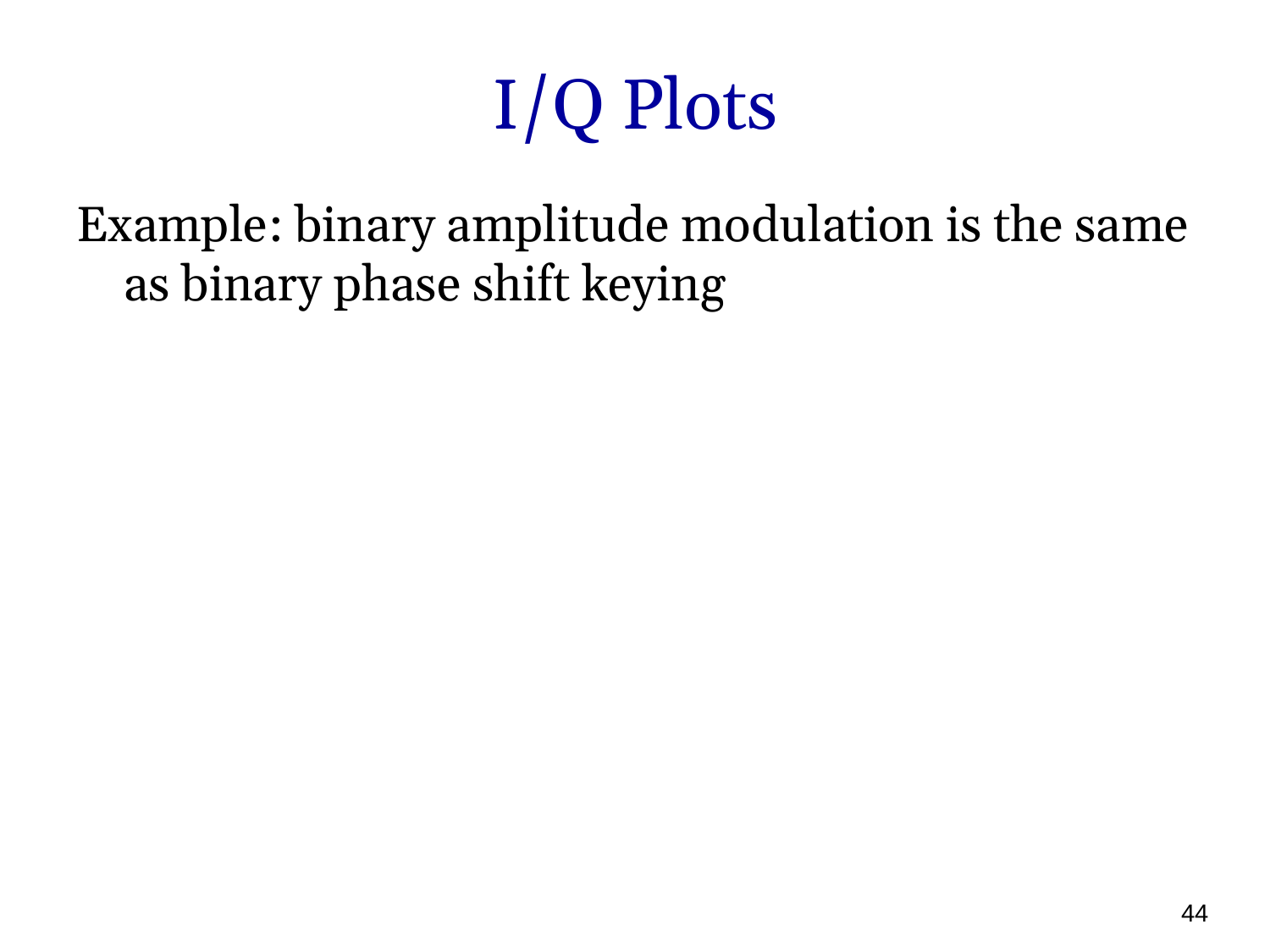

# I/Q Plots
Example: binary amplitude modulation is the same as binary phase shift keying
44